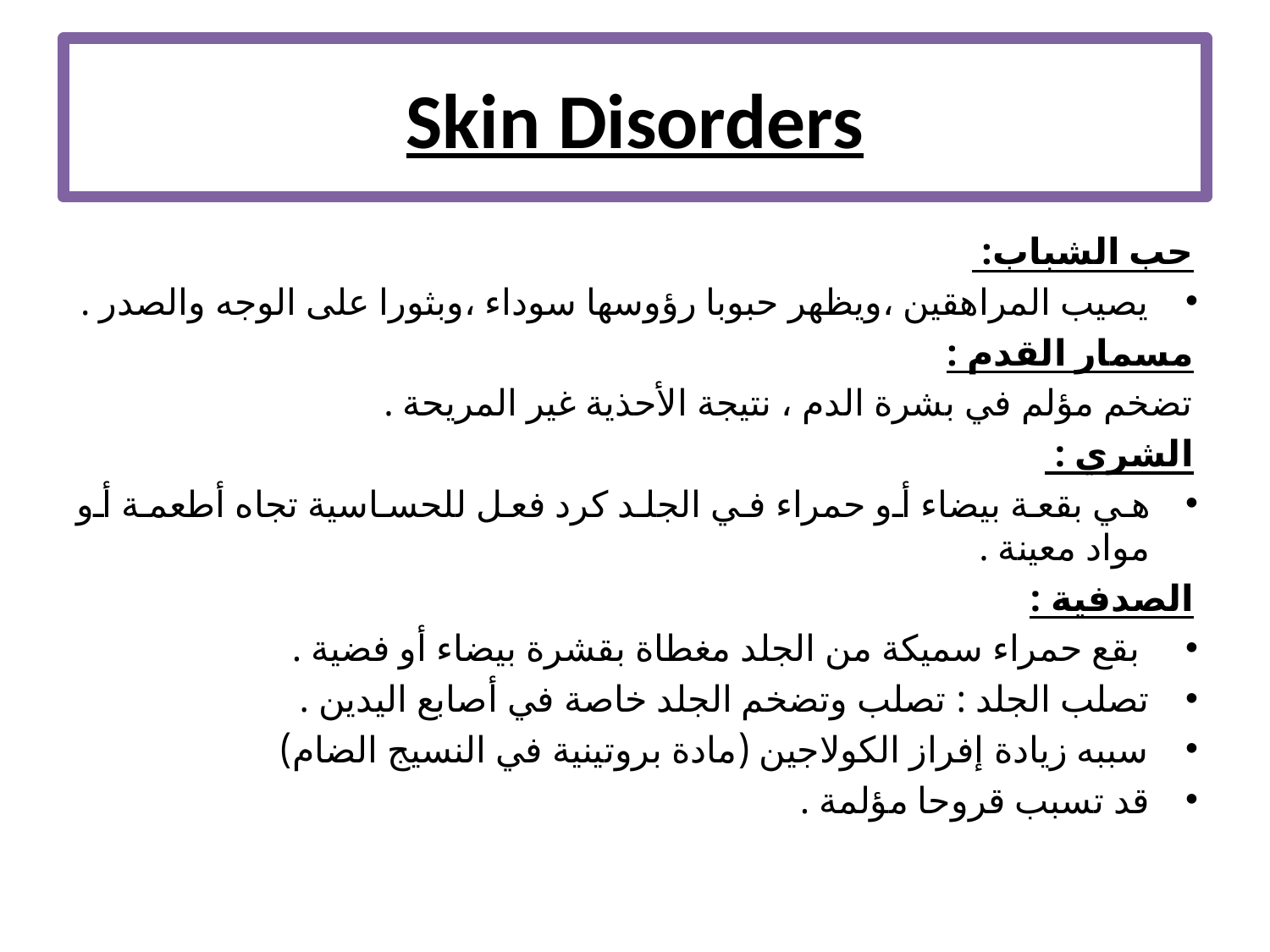

# Skin Disorders
حب الشباب:
يصيب المراهقين ،ويظهر حبوبا رؤوسها سوداء ،وبثورا على الوجه والصدر .
مسمار القدم :
تضخم مؤلم في بشرة الدم ، نتيجة الأحذية غير المريحة .
الشري :
هي بقعة بيضاء أو حمراء في الجلد كرد فعل للحساسية تجاه أطعمة أو مواد معينة .
الصدفية :
 بقع حمراء سميكة من الجلد مغطاة بقشرة بيضاء أو فضية .
تصلب الجلد : تصلب وتضخم الجلد خاصة في أصابع اليدين .
سببه زيادة إفراز الكولاجين (مادة بروتينية في النسيج الضام)
قد تسبب قروحا مؤلمة .